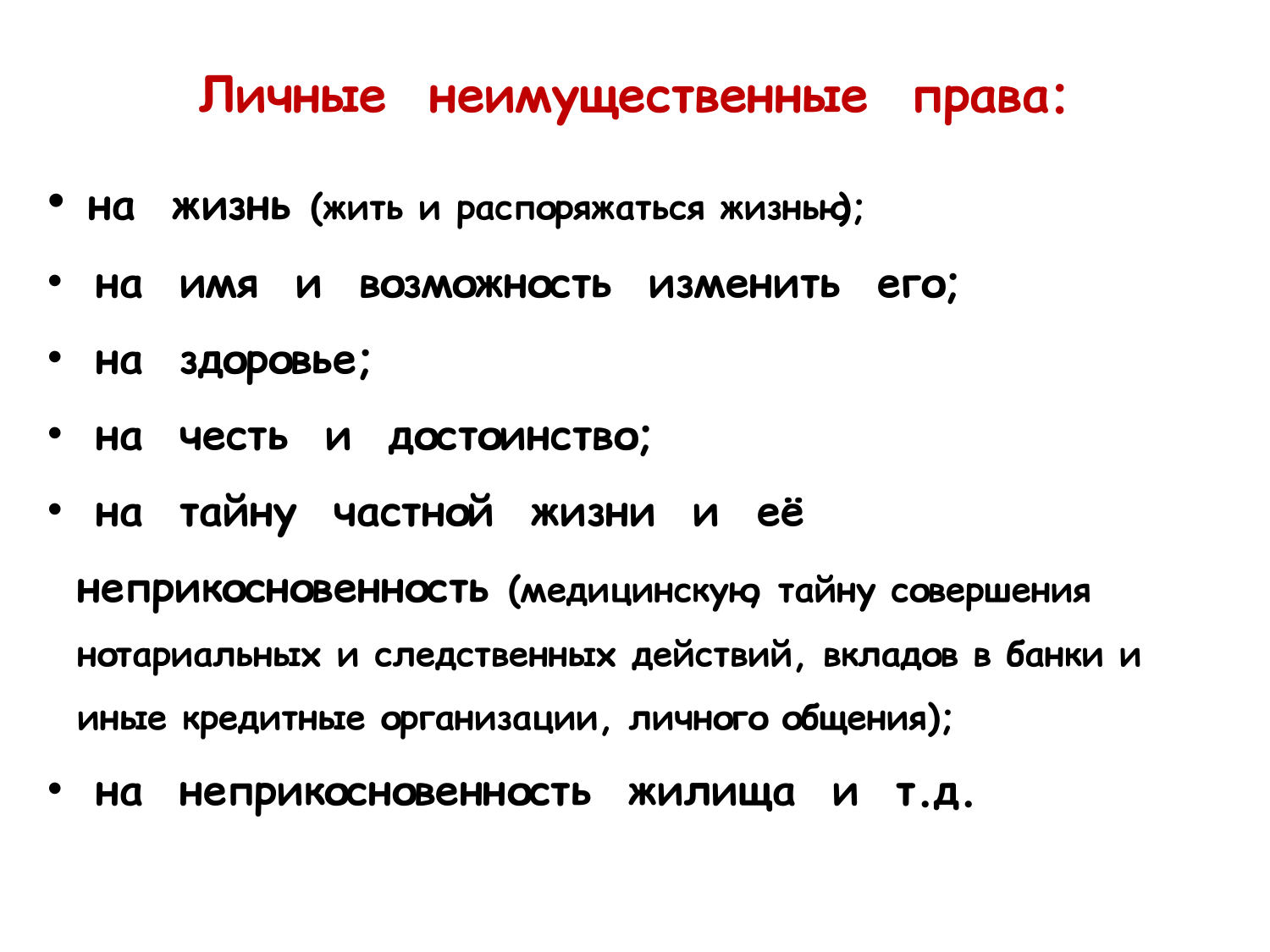

Личные  неимущественные  права:

 на  жизнь (жить и распоряжаться жизнью);
 на  имя  и  возможность  изменить  его;
 на  здоровье;
 на  честь  и  достоинство;
 на  тайну  частной  жизни  и  её  неприкосновенность (медицинскую, тайну совершения нотариальных и следственных действий, вкладов в банки и иные кредитные организации, личного общения);
 на  неприкосновенность  жилища  и  т.д.